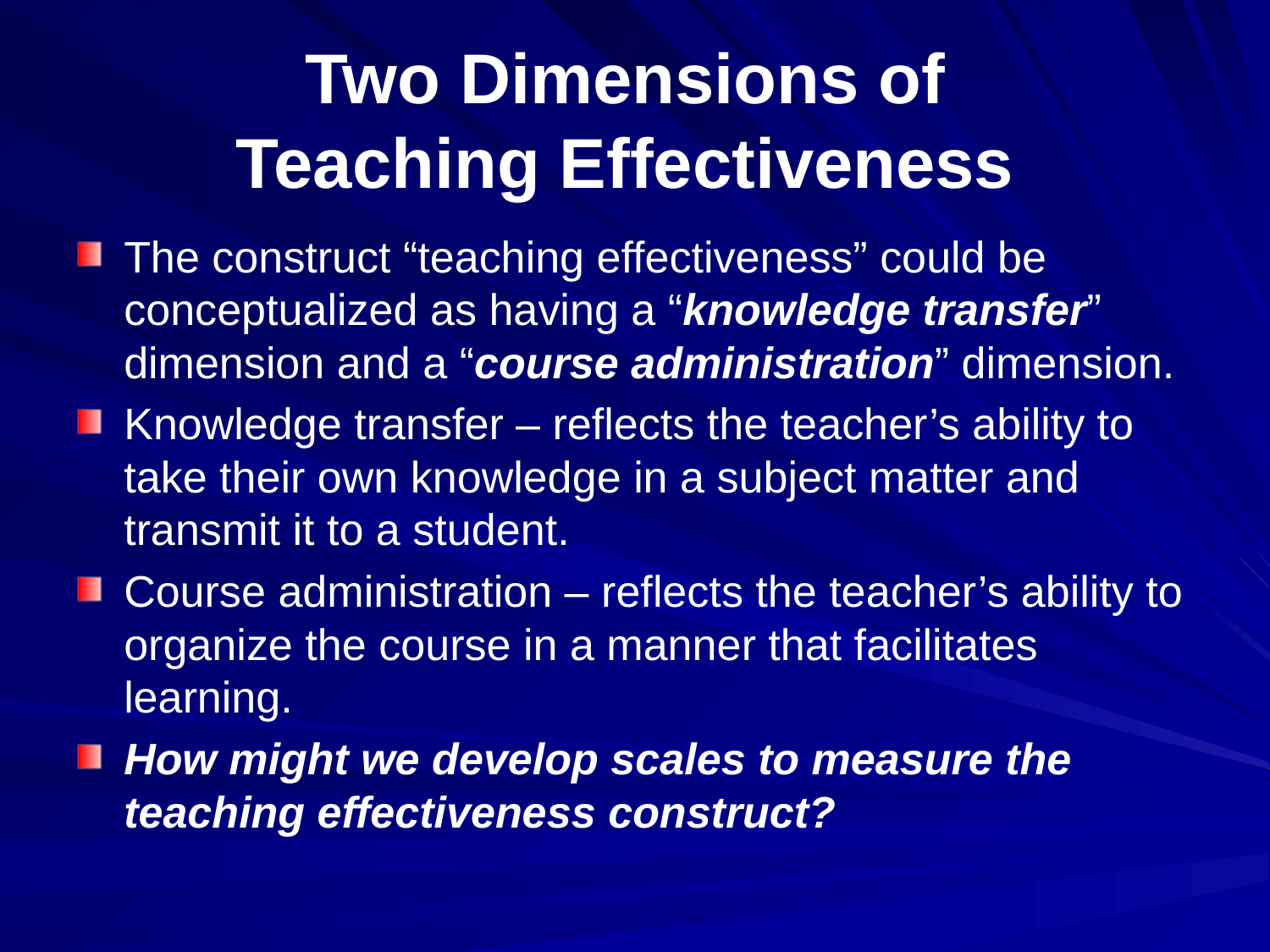

# Two Dimensions of Teaching Effectiveness
The construct “teaching effectiveness” could be conceptualized as having a “knowledge transfer” dimension and a “course administration” dimension.
Knowledge transfer – reflects the teacher’s ability to take their own knowledge in a subject matter and transmit it to a student.
Course administration – reflects the teacher’s ability to organize the course in a manner that facilitates learning.
How might we develop scales to measure the teaching effectiveness construct?